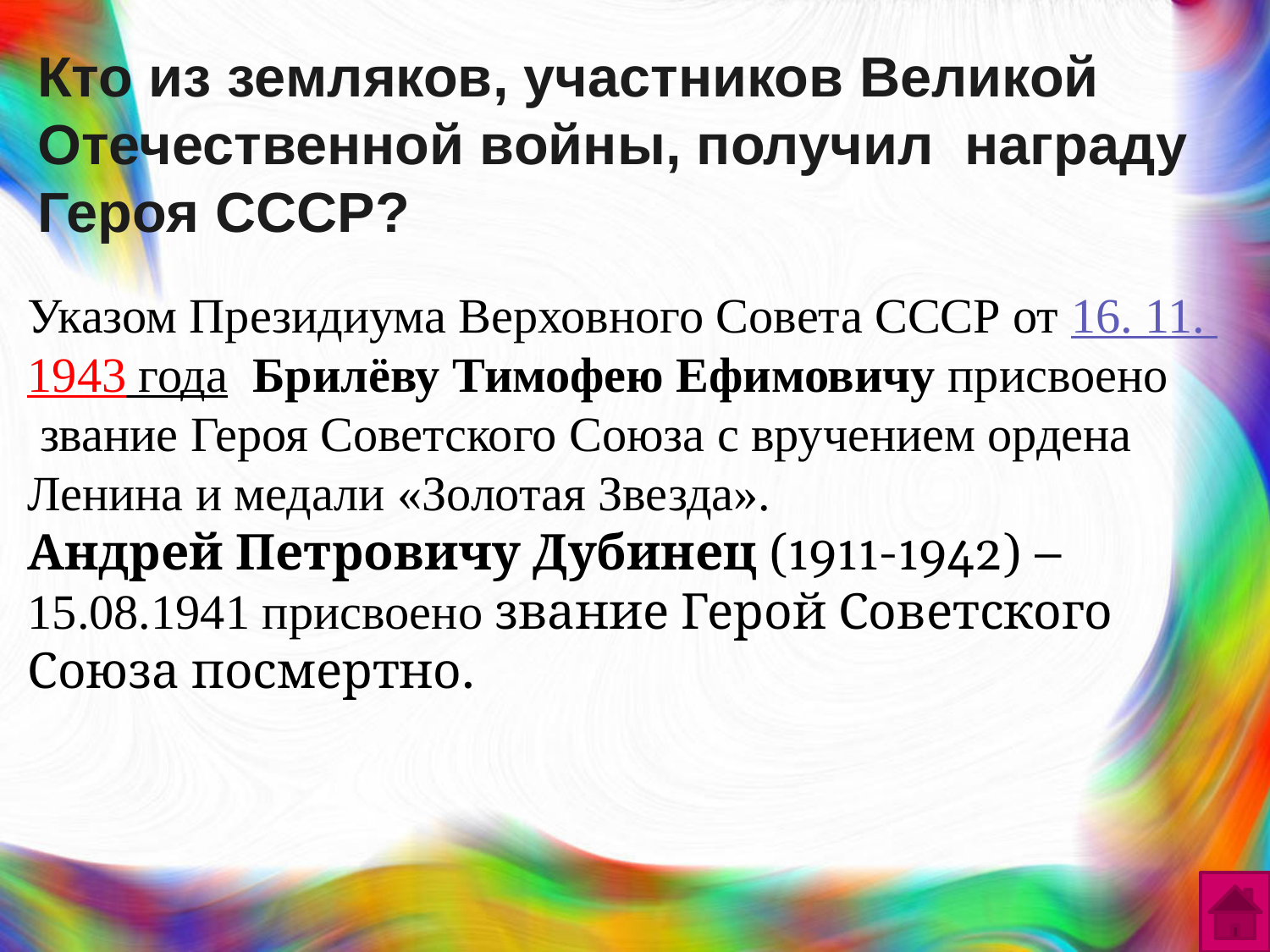

# Кто из земляков, участников Великой Отечественной войны, получил  награду Героя СССР?
Указом Президиума Верховного Совета СССР от 16. 11. 1943 года  Брилёву Тимофею Ефимовичу присвоено        звание Героя Советского Союза с вручением ордена        Ленина и медали «Золотая Звезда».
Андрей Петровичу Дубинец (1911-1942) –15.08.1941 присвоено звание Герой Советского Союза посмертно.